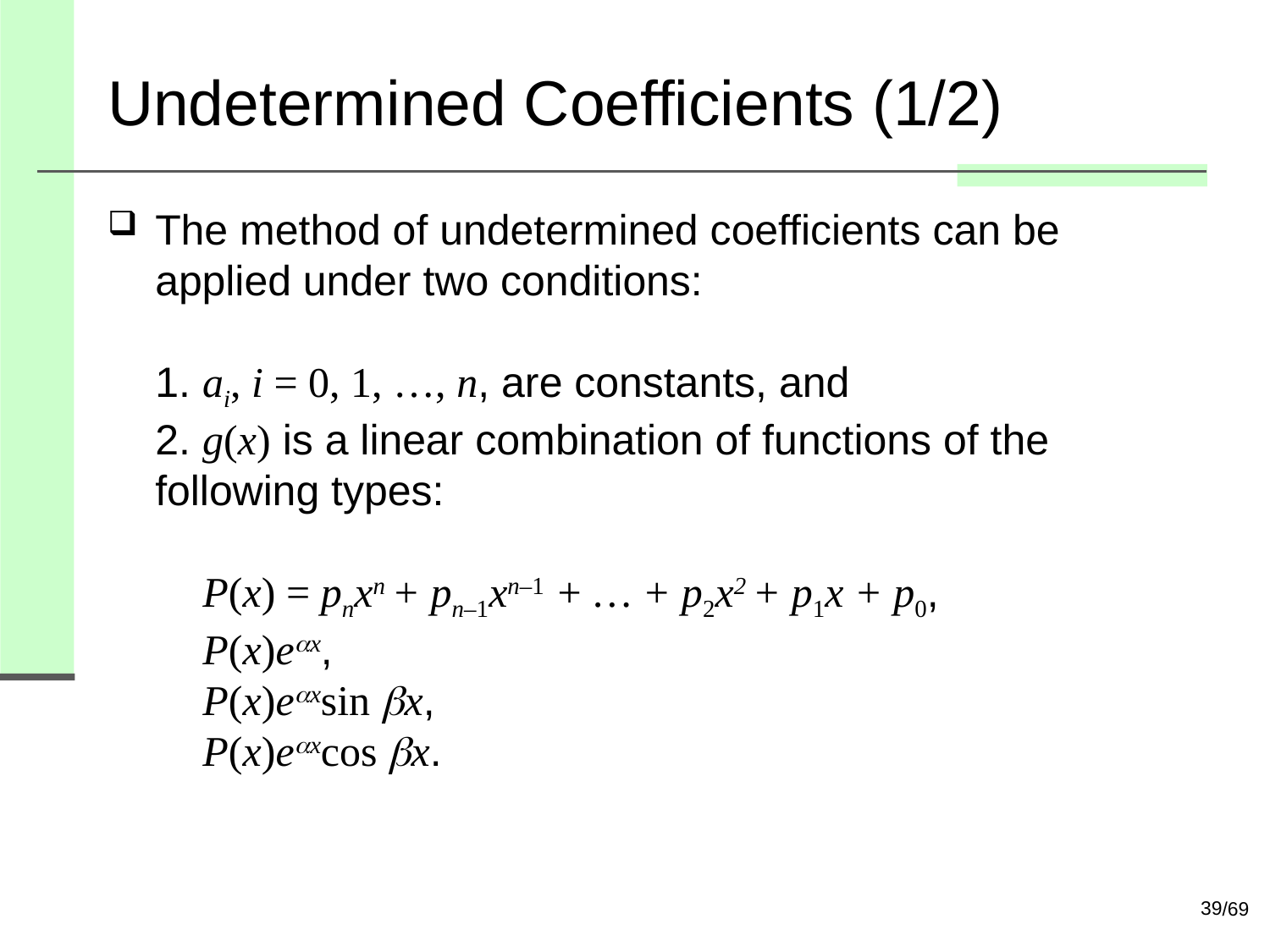

# Undetermined Coefficients (1/2)
The method of undetermined coefficients can be applied under two conditions:
1. ai, i = 0, 1, …, n, are constants, and
2. g(x) is a linear combination of functions of the following types:
    P(x) = pnxn + pn–1xn–1 + … + p2x2 + p1x + p0,
    P(x)eαx,
    P(x)eαxsin βx,
    P(x)eαxcos βx.
39